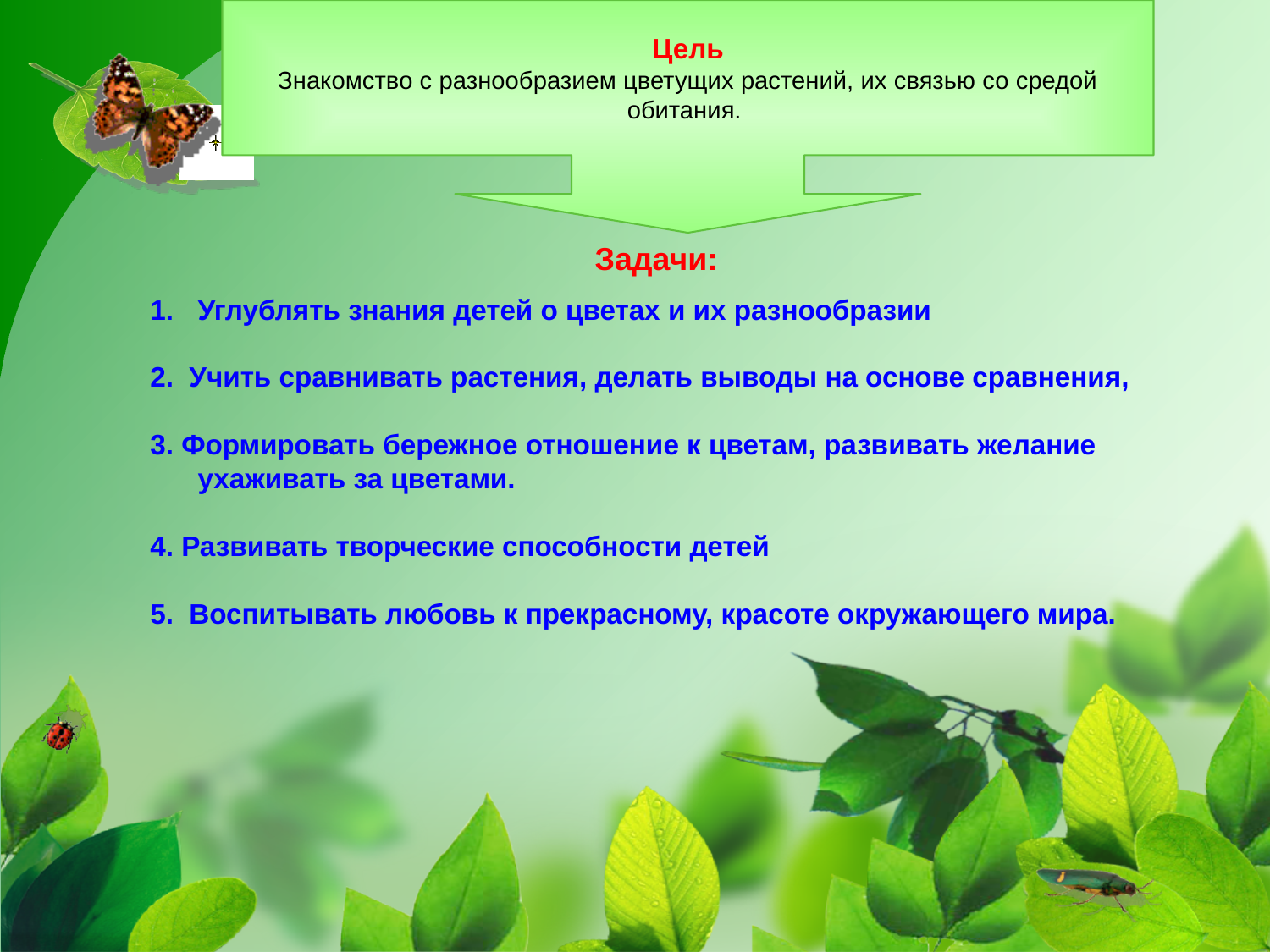

Цель
Знакомство с разнообразием цветущих растений, их связью со средой обитания.
      Задачи:
Углублять знания детей о цветах и их разнообразии

2.  Учить сравнивать растения, делать выводы на основе сравнения,

3. Формировать бережное отношение к цветам, развивать желание ухаживать за цветами.

4. Развивать творческие способности детей

5.  Воспитывать любовь к прекрасному, красоте окружающего мира.